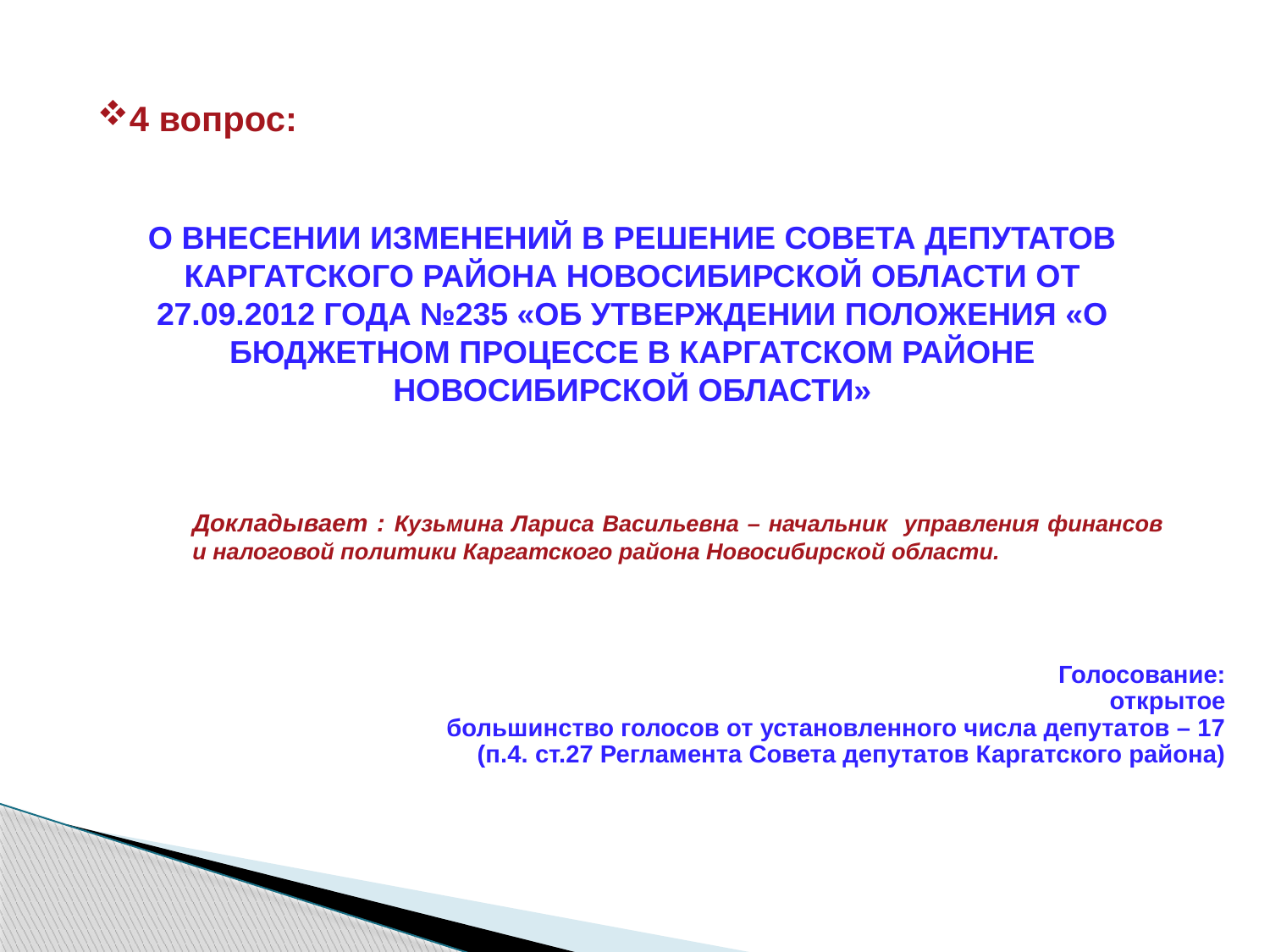

4 вопрос:
О внесении изменений в Решение Совета депутатов Каргатского района Новосибирской области от 27.09.2012 года №235 «Об утверждении Положения «О бюджетном процессе в Каргатском районе Новосибирской области»

Докладывает : Кузьмина Лариса Васильевна – начальник  управления финансов и налоговой политики Каргатского района Новосибирской области.
Голосование:
открытое
большинство голосов от установленного числа депутатов – 17
(п.4. ст.27 Регламента Совета депутатов Каргатского района)